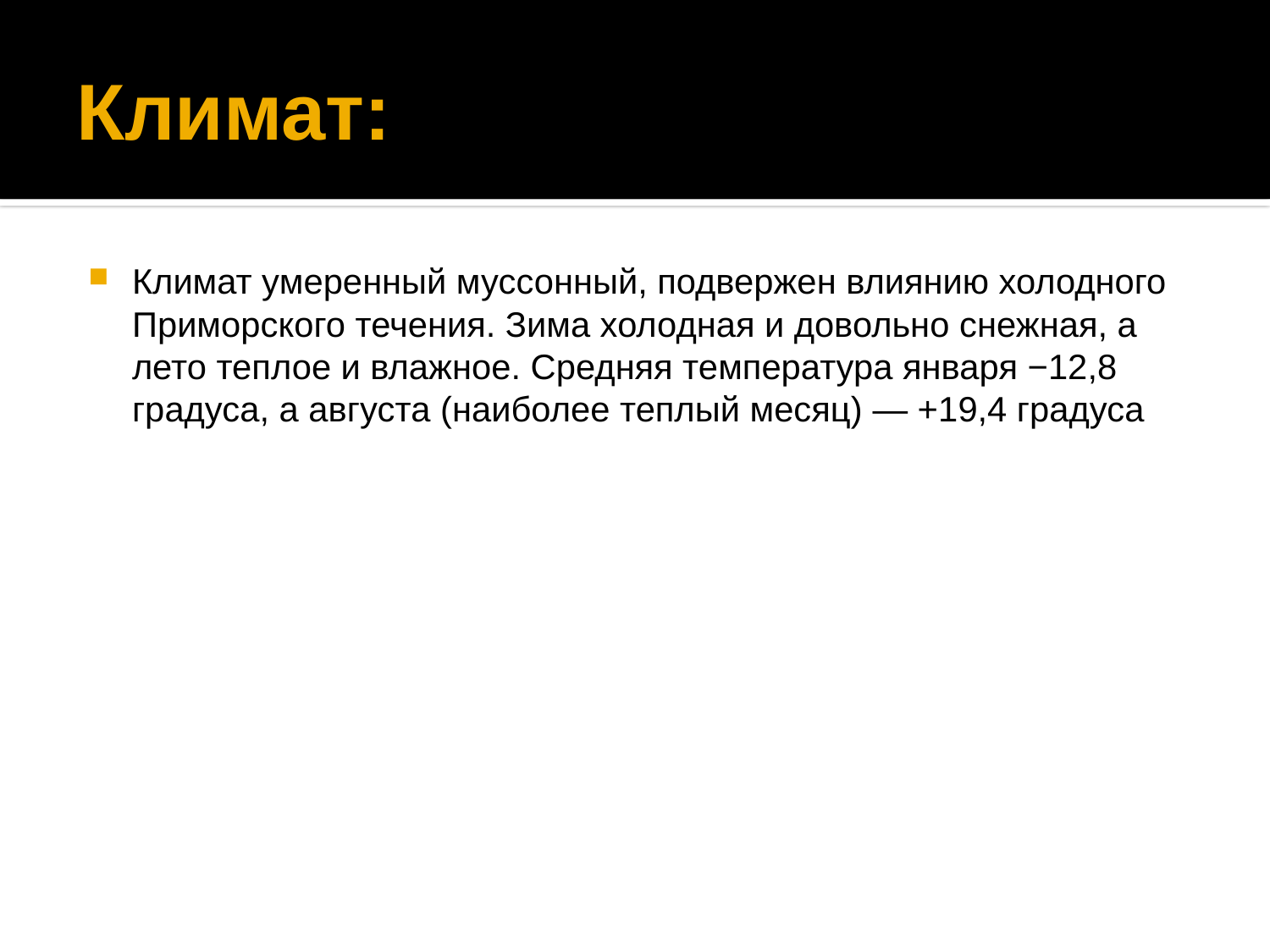

# Климат:
Климат умеренный муссонный, подвержен влиянию холодного Приморского течения. Зима холодная и довольно снежная, а лето теплое и влажное. Средняя температура января −12,8 градуса, а августа (наиболее теплый месяц) — +19,4 градуса